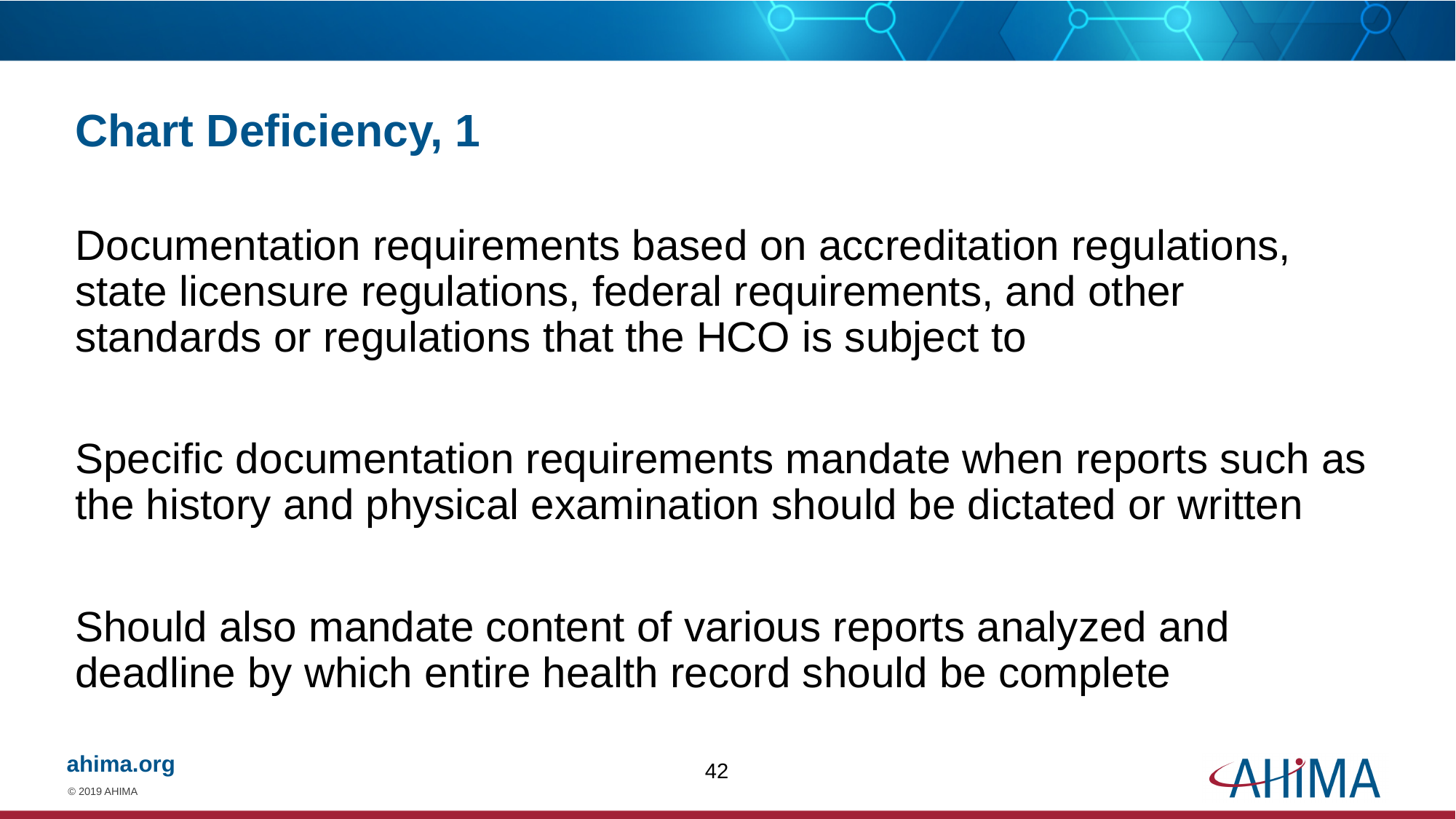

# Chart Deficiency, 1
Documentation requirements based on accreditation regulations, state licensure regulations, federal requirements, and other standards or regulations that the HCO is subject to

Specific documentation requirements mandate when reports such as the history and physical examination should be dictated or written

Should also mandate content of various reports analyzed and deadline by which entire health record should be complete